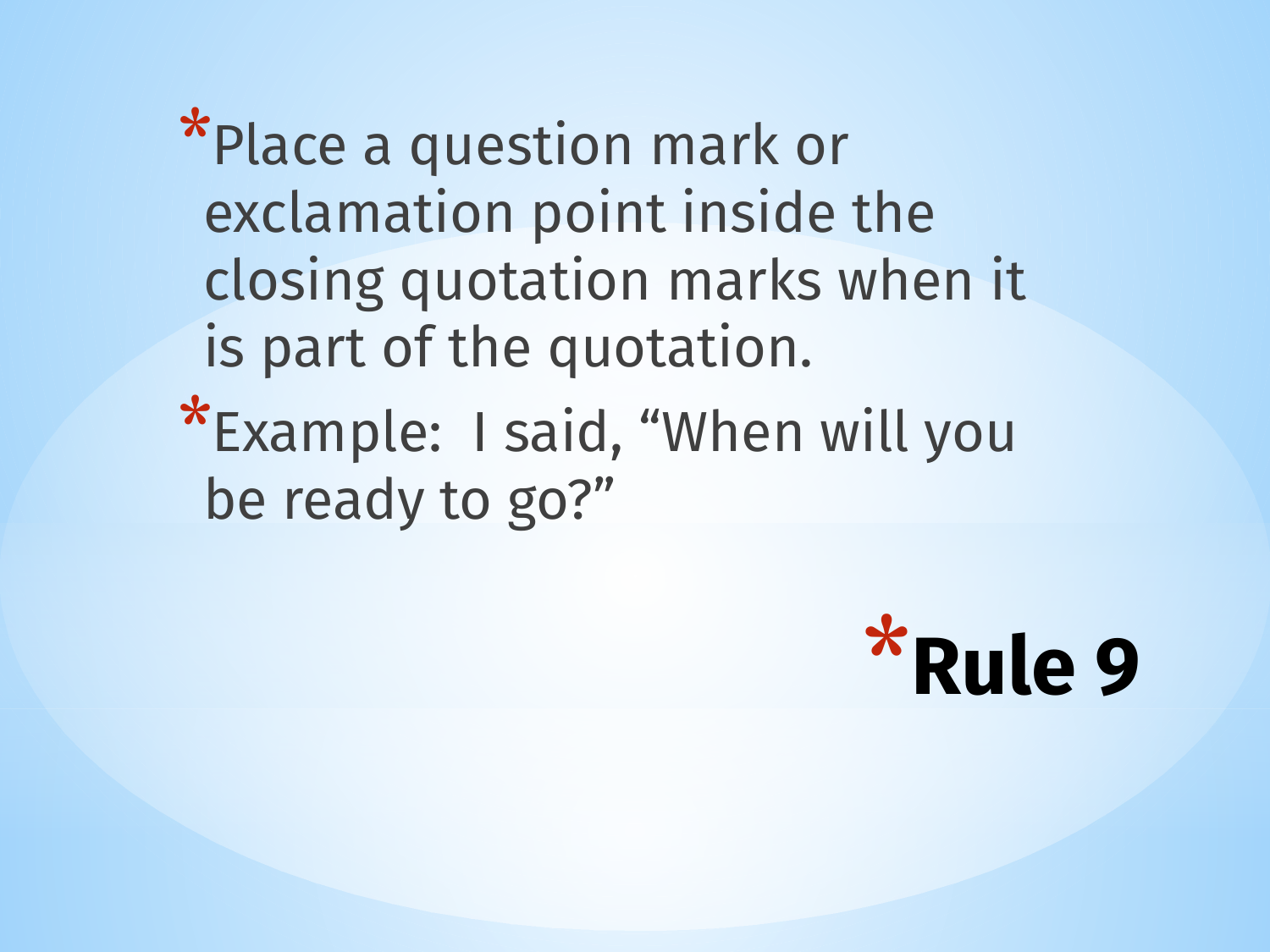

Place a question mark or exclamation point inside the closing quotation marks when it is part of the quotation.
Example:  I said, “When will you be ready to go?”
# Rule 9